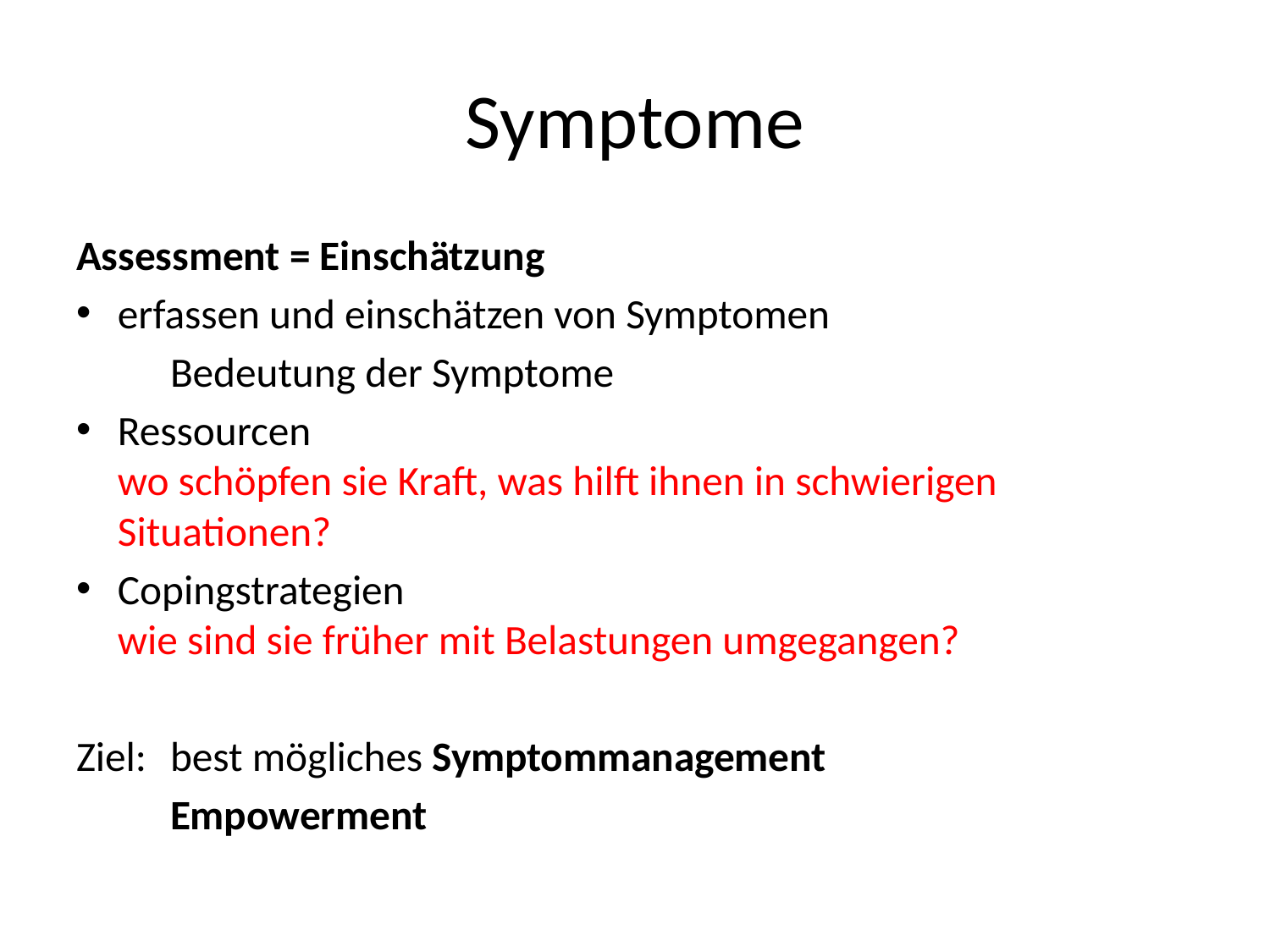

# Symptome
Assessment = Einschätzung
erfassen und einschätzen von Symptomen
	Bedeutung der Symptome
Ressourcen
wo schöpfen sie Kraft, was hilft ihnen in schwierigen Situationen?
Copingstrategien
wie sind sie früher mit Belastungen umgegangen?

Ziel:	best mögliches Symptommanagement
		Empowerment